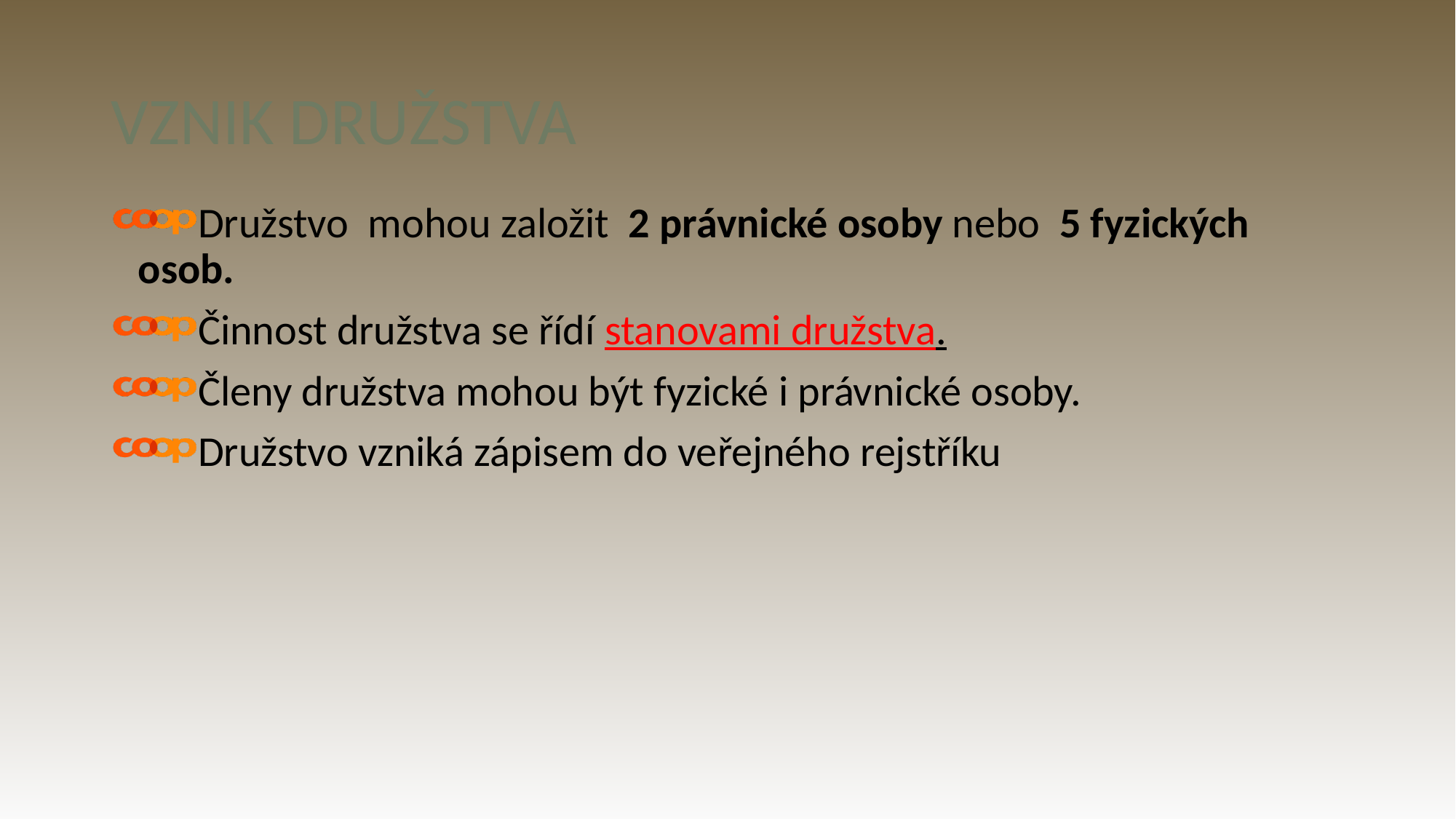

# VZNIK DRUŽSTVA
Družstvo  mohou založit  2 právnické osoby nebo  5 fyzických   osob.
Činnost družstva se řídí stanovami družstva.
Členy družstva mohou být fyzické i právnické osoby.
Družstvo vzniká zápisem do veřejného rejstříku